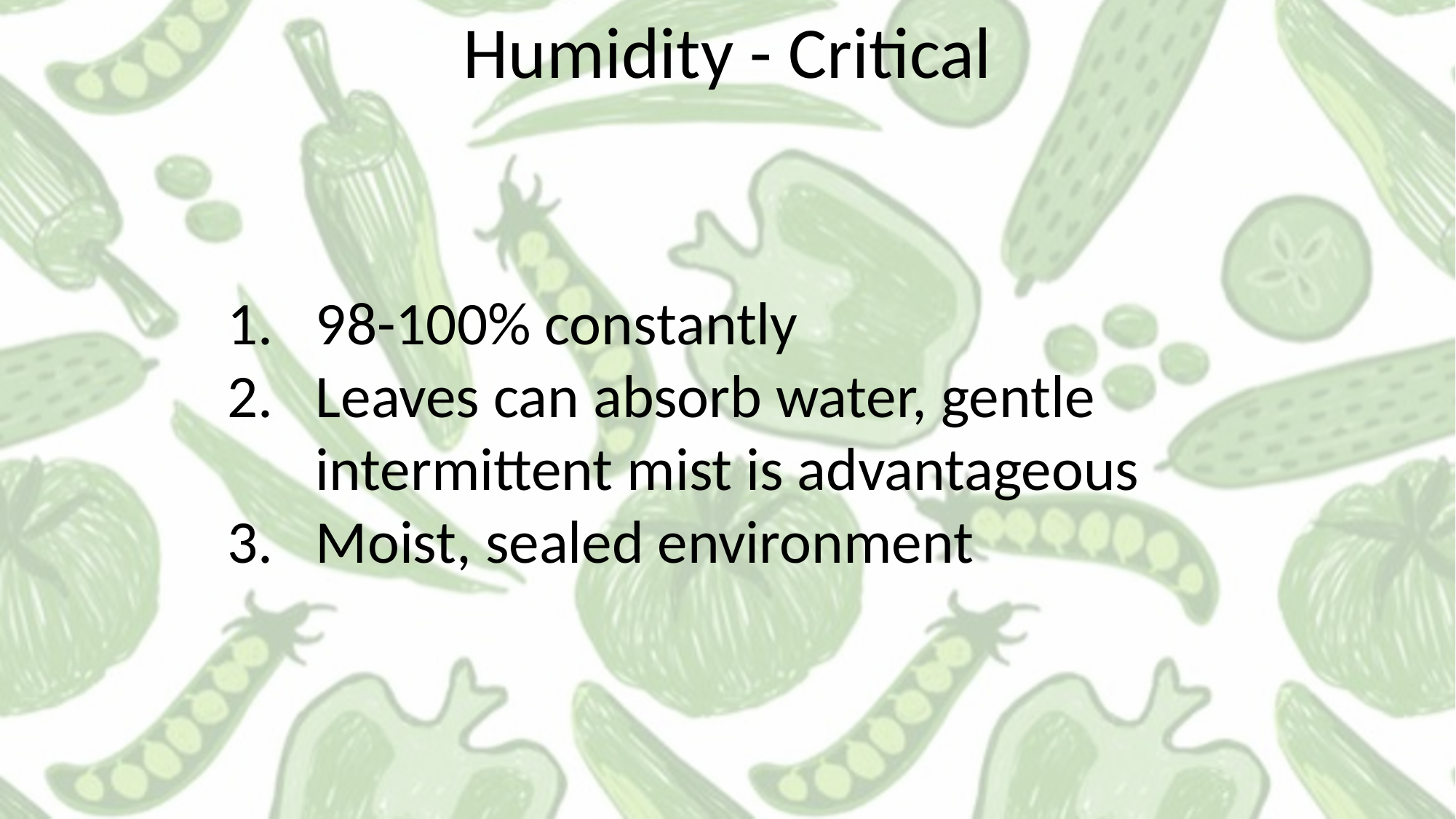

Humidity - Critical
98-100% constantly
Leaves can absorb water, gentle intermittent mist is advantageous
Moist, sealed environment